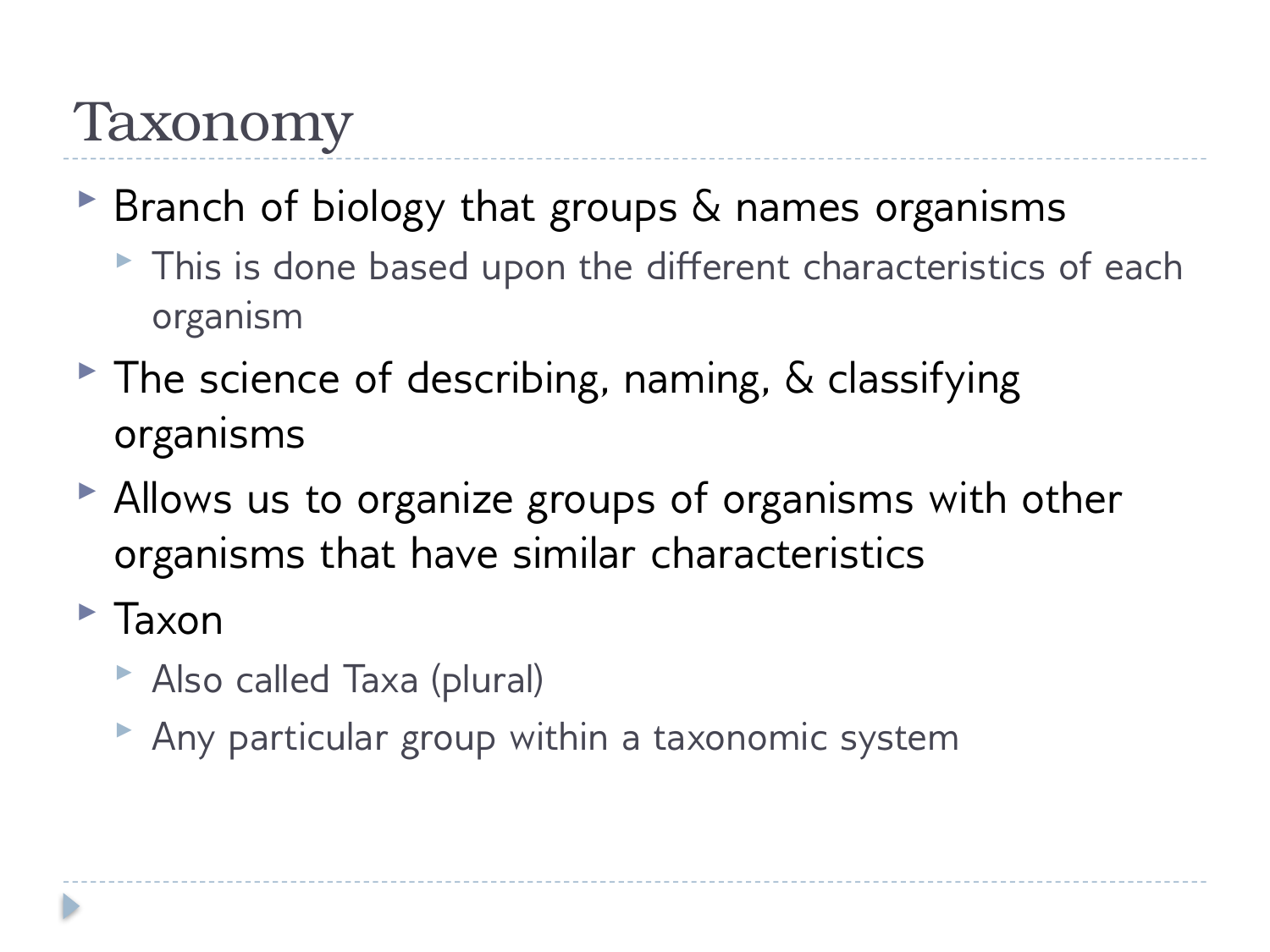

# Taxonomy
Branch of biology that groups & names organisms
This is done based upon the different characteristics of each organism
The science of describing, naming, & classifying organisms
Allows us to organize groups of organisms with other organisms that have similar characteristics
Taxon
Also called Taxa (plural)
Any particular group within a taxonomic system